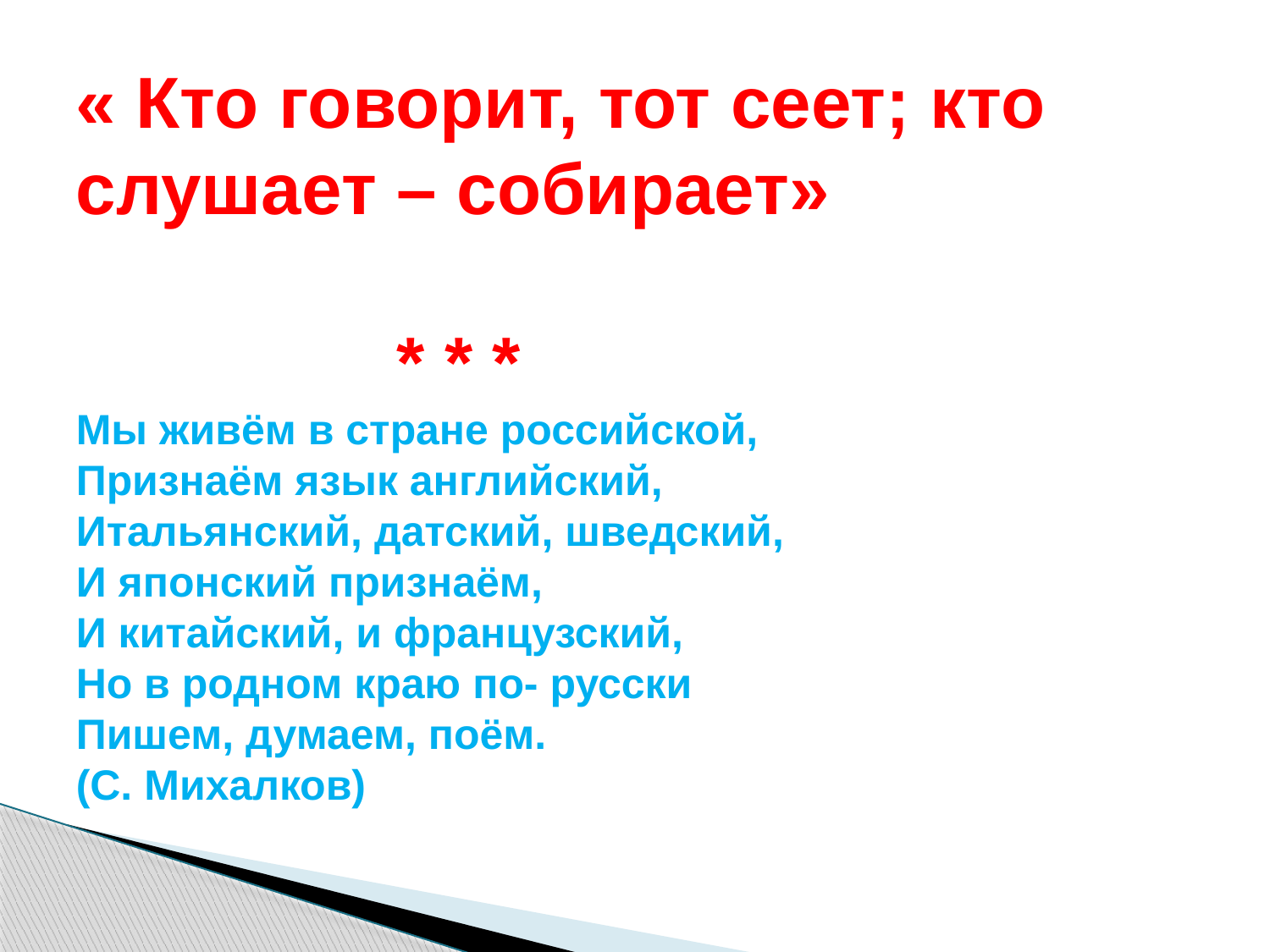

# « Кто говорит, тот сеет; кто слушает – собирает» * * * Мы живём в стране российской, Признаём язык английский, Итальянский, датский, шведский, И японский признаём, И китайский, и французский, Но в родном краю по- русски Пишем, думаем, поём. (С. Михалков)